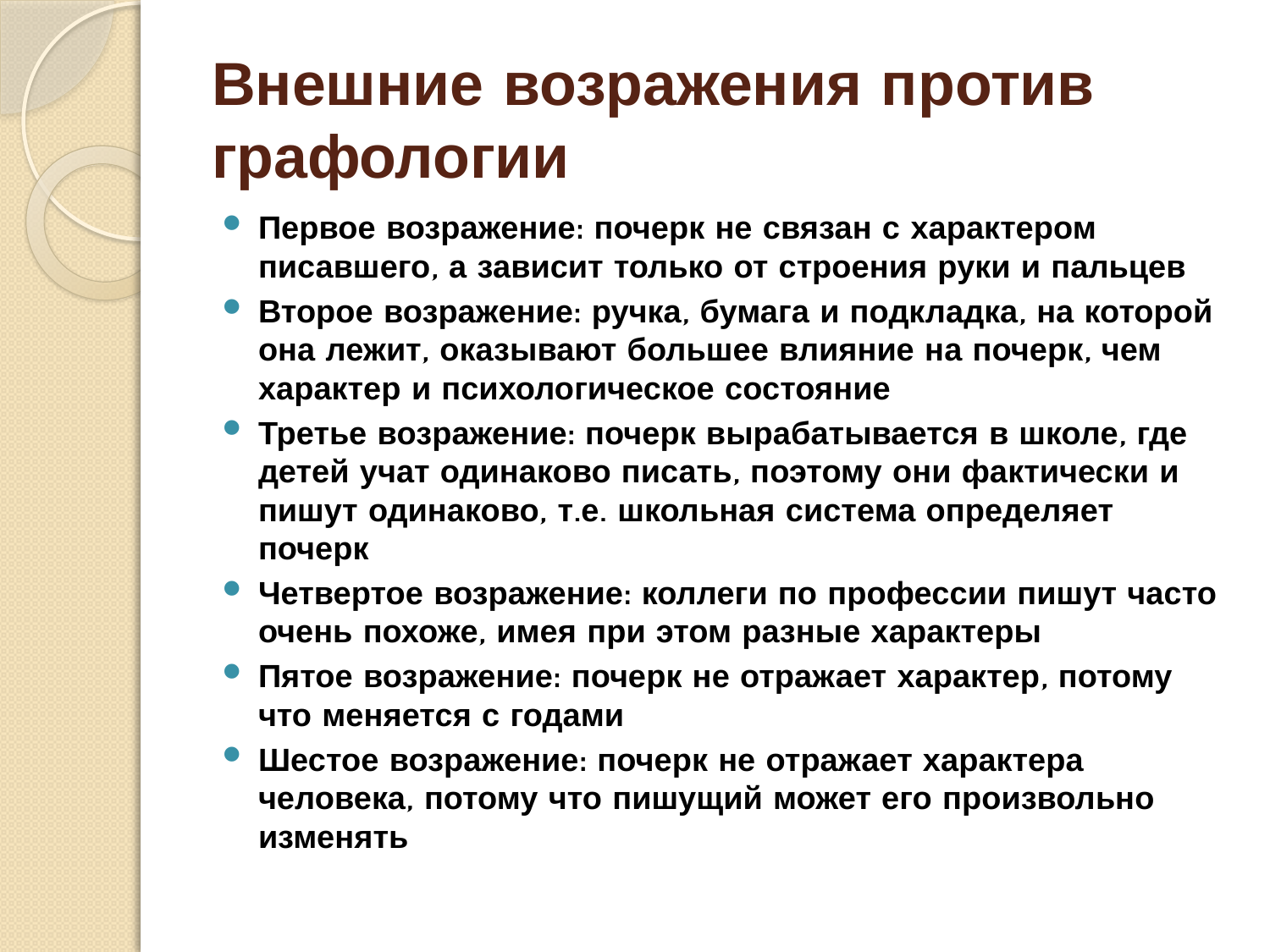

# Внешние возражения против графологии
Первое возражение: почерк не связан с характером писавшего, а зависит только от строения руки и пальцев
Второе возражение: ручка, бумага и подкладка, на которой она лежит, оказывают большее влияние на почерк, чем характер и психологическое состояние
Третье возражение: почерк вырабатывается в школе, где детей учат одинаково писать, поэтому они фактически и пишут одинаково, т.е. школьная система определяет почерк
Четвертое возражение: коллеги по профессии пишут часто очень похоже, имея при этом разные характеры
Пятое возражение: почерк не отражает характер, потому что меняется с годами
Шестое возражение: почерк не отражает характера человека, потому что пишущий может его произвольно изменять